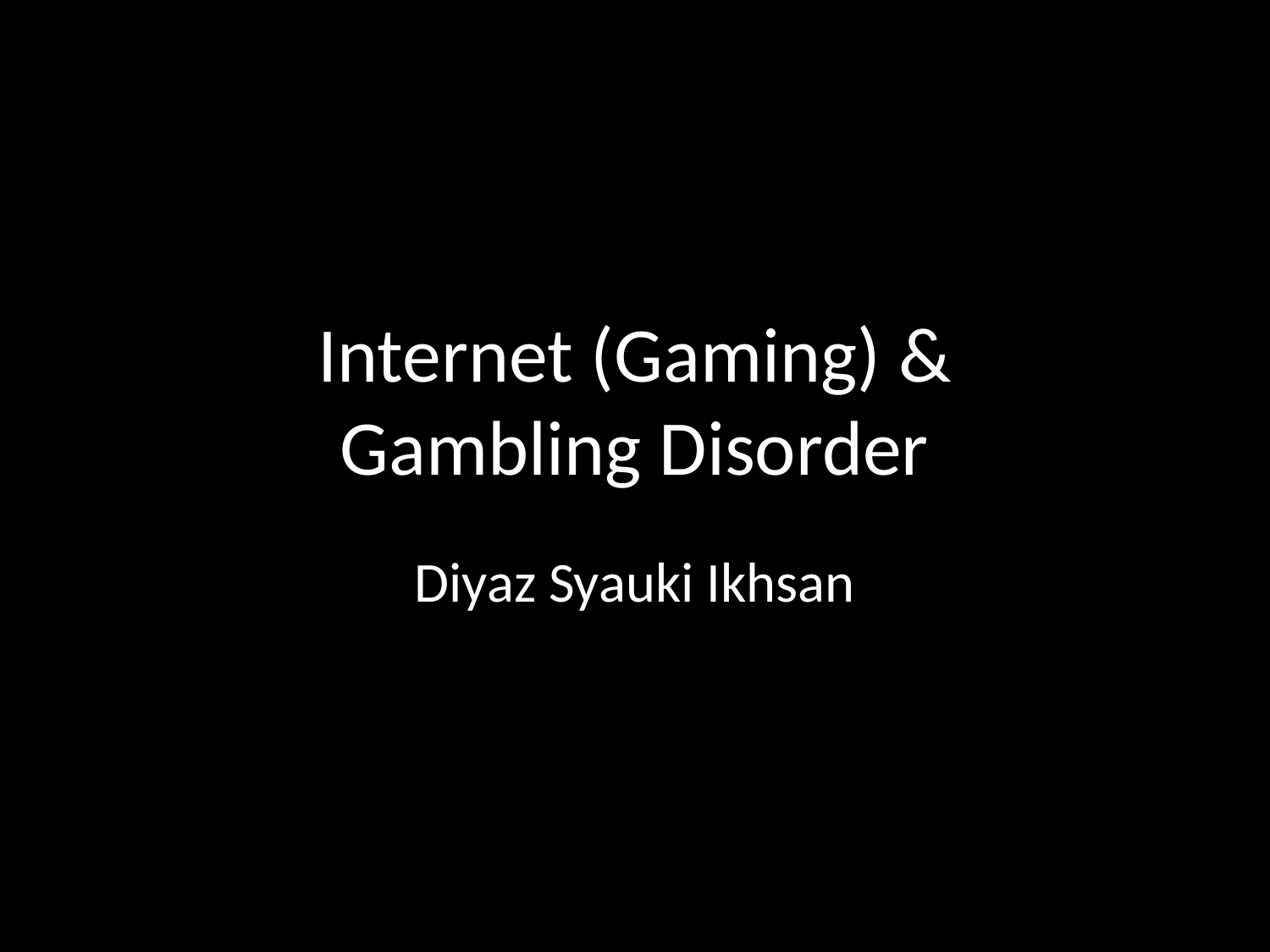

# Internet (Gaming) & Gambling Disorder
Diyaz Syauki Ikhsan